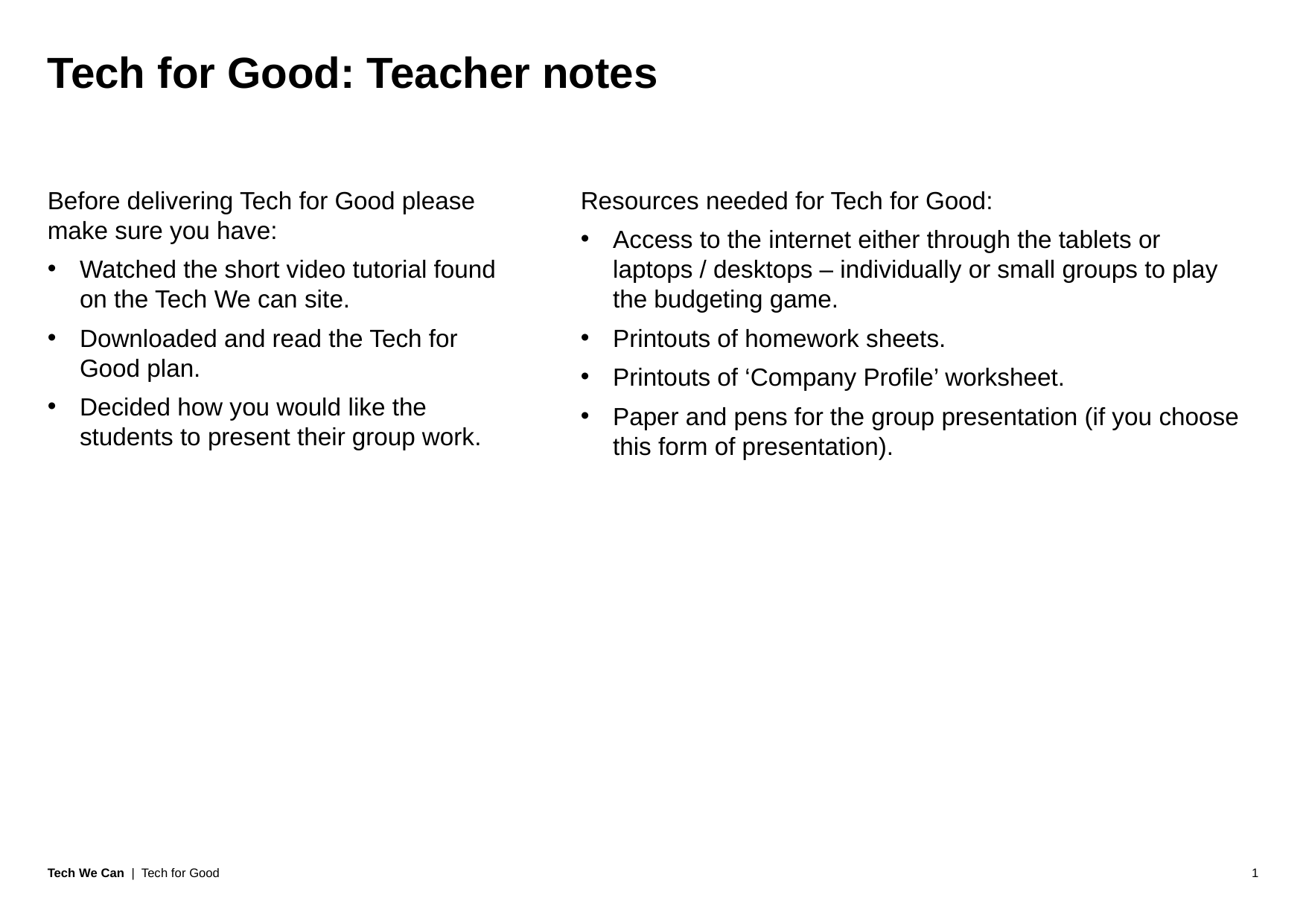

# Tech for Good: Teacher notes
Resources needed for Tech for Good:
Access to the internet either through the tablets or laptops / desktops – individually or small groups to play the budgeting game.
Printouts of homework sheets.
Printouts of ‘Company Profile’ worksheet.
Paper and pens for the group presentation (if you choose this form of presentation).
Before delivering Tech for Good please make sure you have:
Watched the short video tutorial found on the Tech We can site.
Downloaded and read the Tech for Good plan.
Decided how you would like the students to present their group work.
1